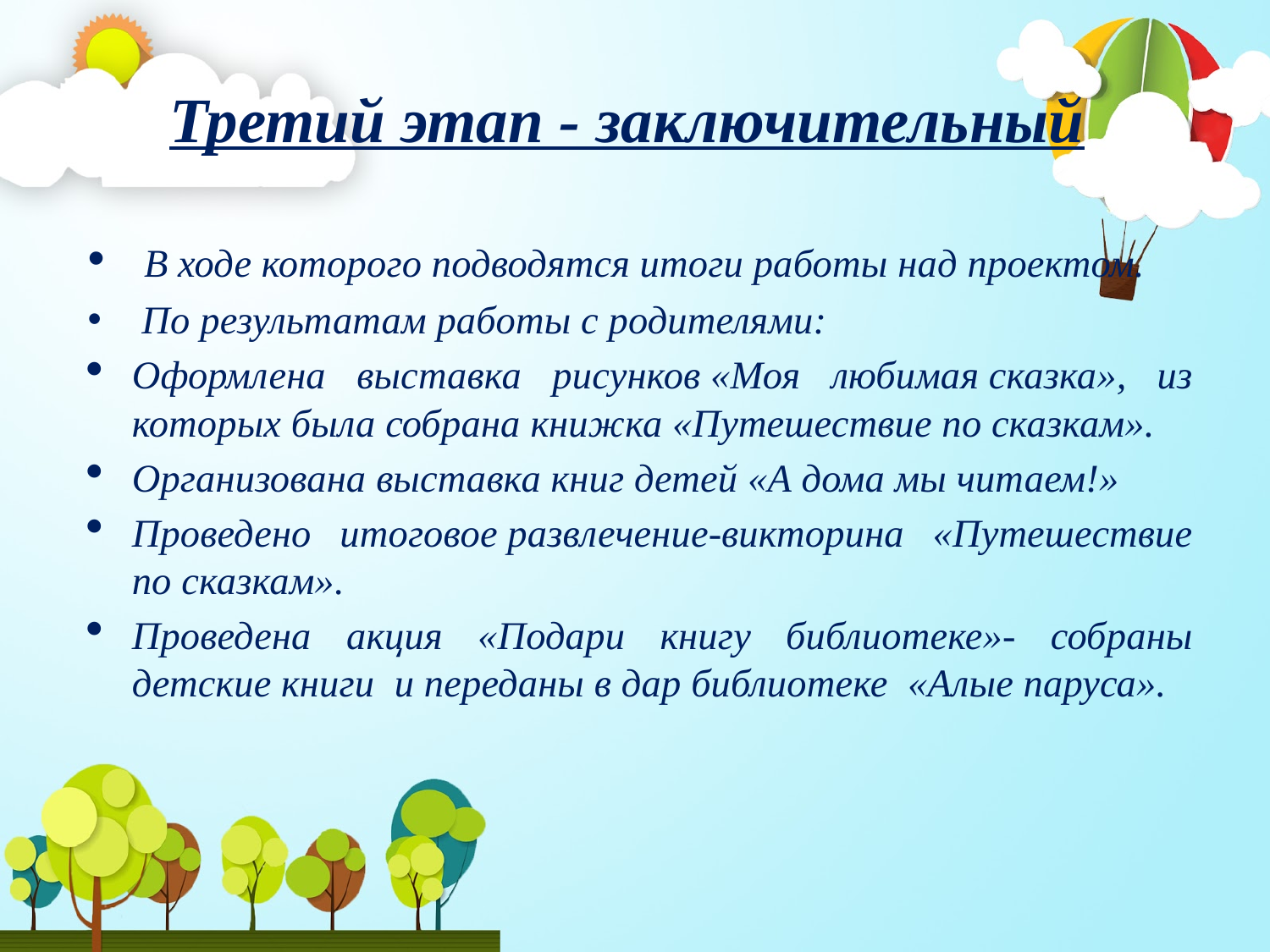

# Третий этап - заключительный
 В ходе которого подводятся итоги работы над проектом.
 По результатам работы с родителями:
Оформлена выставка рисунков «Моя любимая сказка», из которых была собрана книжка «Путешествие по сказкам».
Организована выставка книг детей «А дома мы читаем!»
Проведено итоговое развлечение-викторина «Путешествие по сказкам».
Проведена акция «Подари книгу библиотеке»- собраны детские книги  и переданы в дар библиотеке  «Алые паруса».